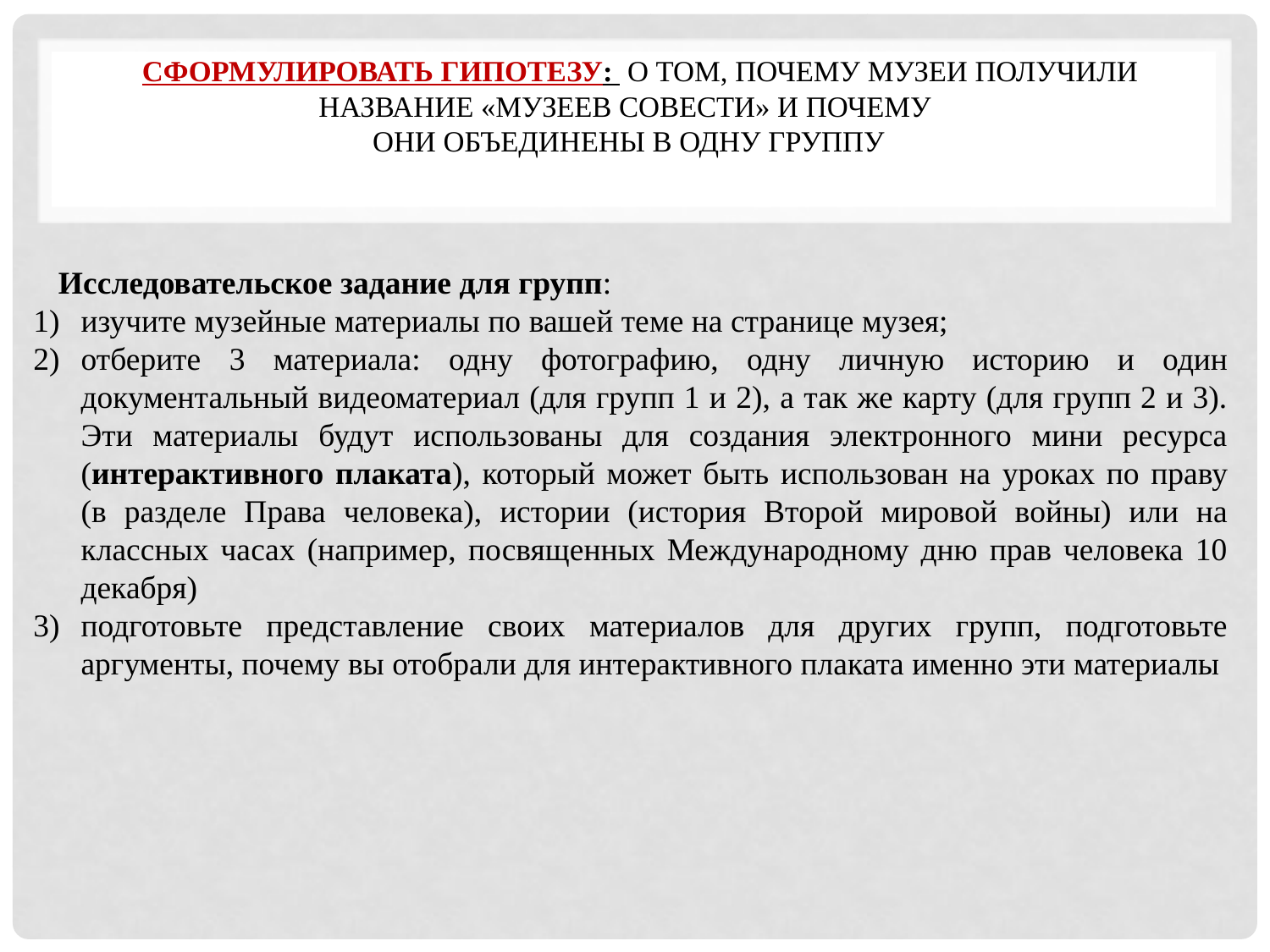

# сформулировать гипотезу:  о том, почему музеи получили название «музеев совести» и почему они объединены в одну группу
Исследовательское задание для групп:
изучите музейные материалы по вашей теме на странице музея;
отберите 3 материала: одну фотографию, одну личную историю и один документальный видеоматериал (для групп 1 и 2), а так же карту (для групп 2 и 3). Эти материалы будут использованы для создания электронного мини ресурса (интерактивного плаката), который может быть использован на уроках по праву (в разделе Права человека), истории (история Второй мировой войны) или на классных часах (например, посвященных Международному дню прав человека 10 декабря)
подготовьте представление своих материалов для других групп, подготовьте аргументы, почему вы отобрали для интерактивного плаката именно эти материалы